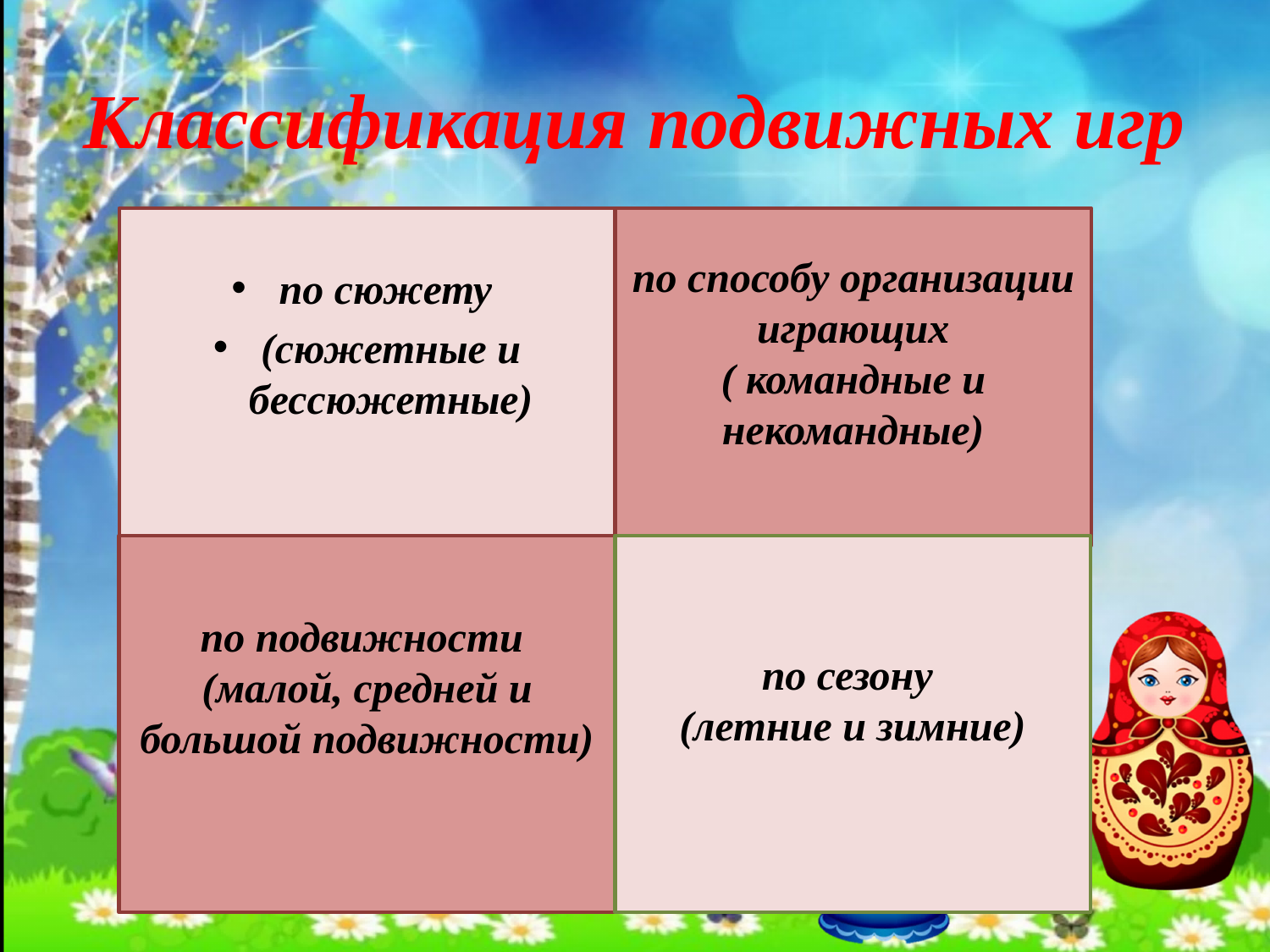

# Классификация подвижных игр
по способу организации играющих
( командные и некомандные)

по сюжету
(сюжетные и бессюжетные)

по подвижности
(малой, средней и большой подвижности)

по сезону
(летние и зимние)